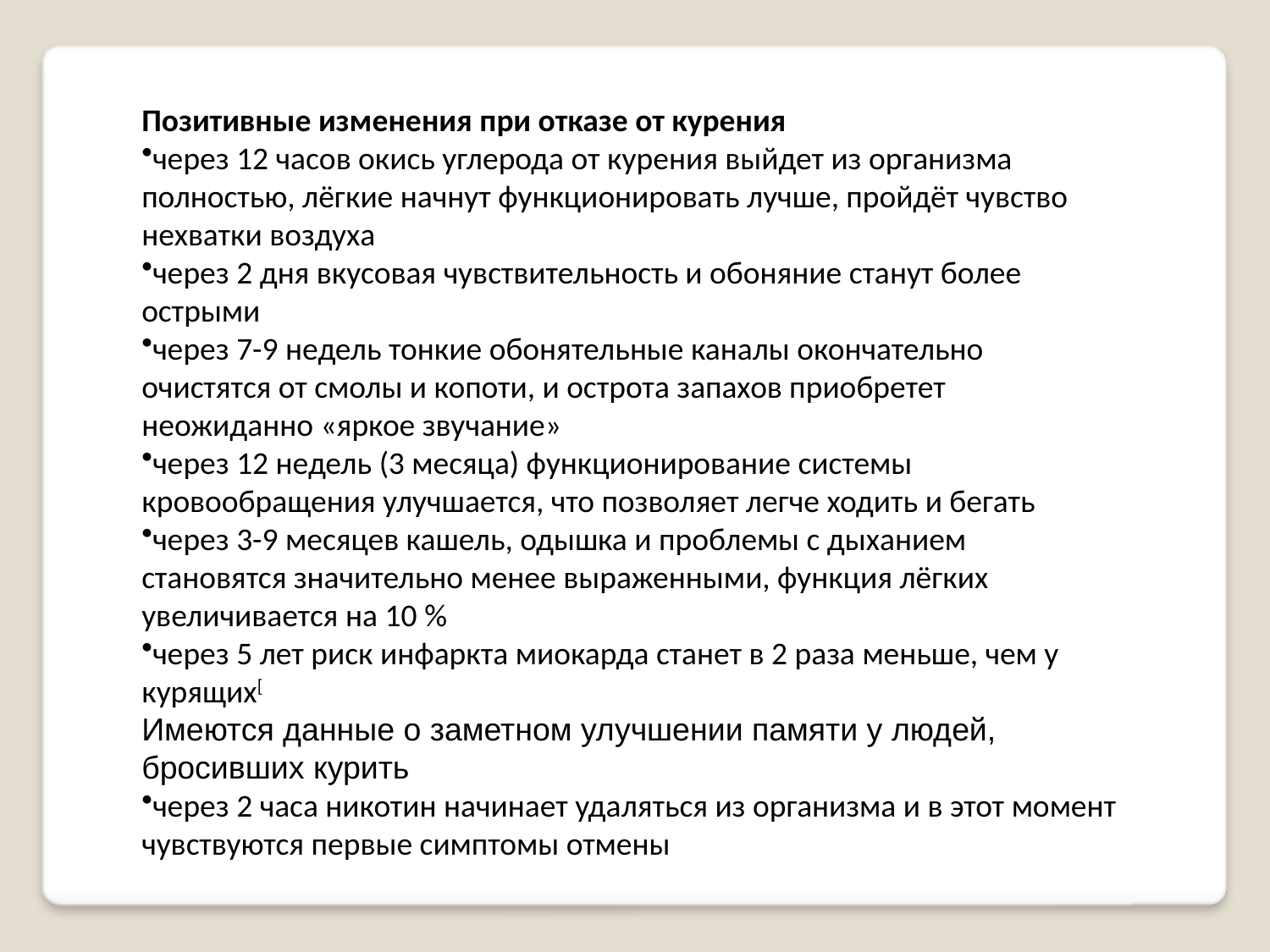

Позитивные изменения при отказе от курения
через 12 часов окись углерода от курения выйдет из организма полностью, лёгкие начнут функционировать лучше, пройдёт чувство нехватки воздуха
через 2 дня вкусовая чувствительность и обоняние станут более острыми
через 7-9 недель тонкие обонятельные каналы окончательно очистятся от смолы и копоти, и острота запахов приобретет неожиданно «яркое звучание»
через 12 недель (3 месяца) функционирование системы кровообращения улучшается, что позволяет легче ходить и бегать
через 3-9 месяцев кашель, одышка и проблемы с дыханием становятся значительно менее выраженными, функция лёгких увеличивается на 10 %
через 5 лет риск инфаркта миокарда станет в 2 раза меньше, чем у курящих[
Имеются данные о заметном улучшении памяти у людей, бросивших курить
через 2 часа никотин начинает удаляться из организма и в этот момент чувствуются первые симптомы отмены